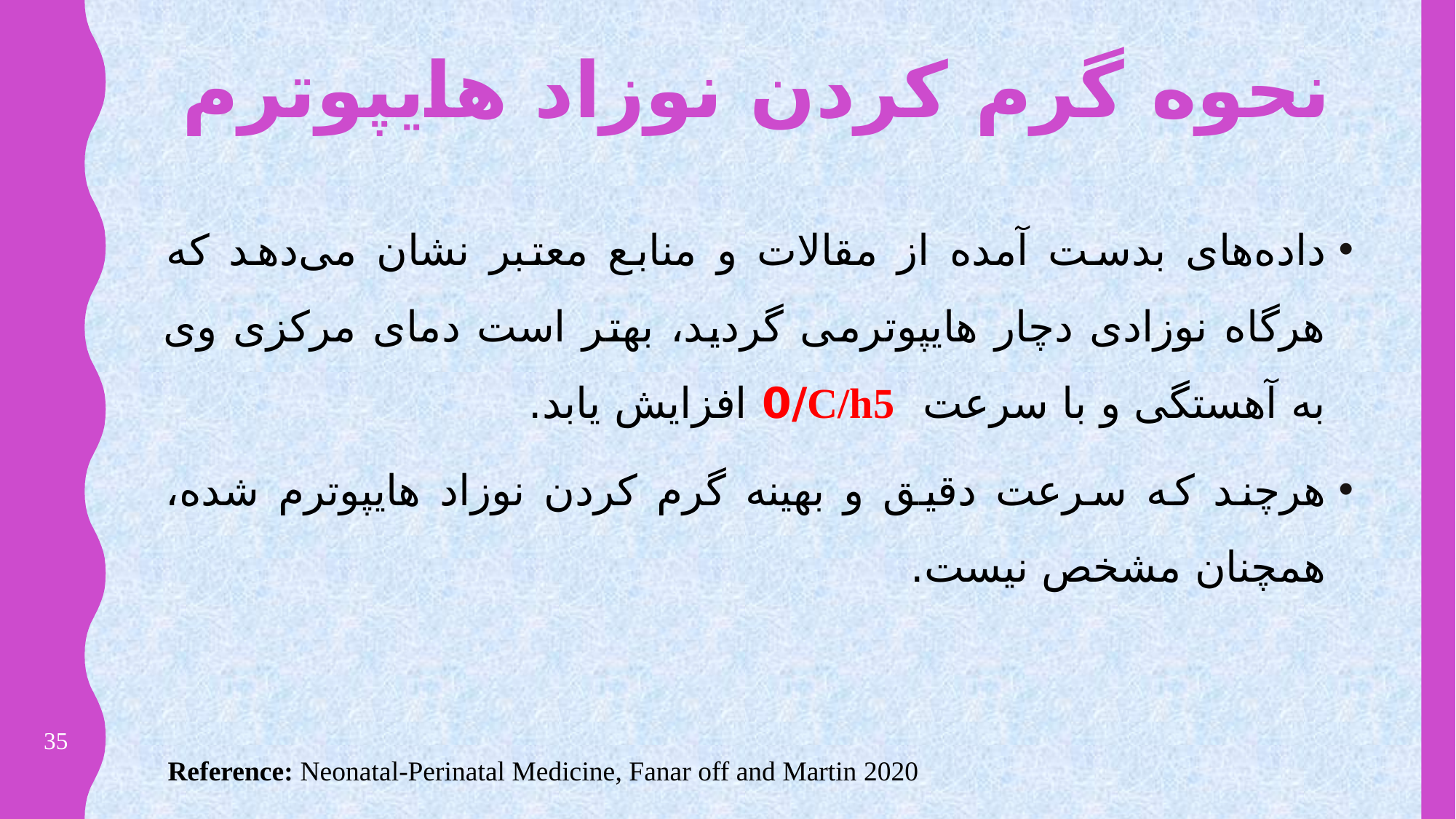

# نحوه گرم کردن نوزاد هایپوترم
داده‌های بدست آمده از مقالات و منابع معتبر نشان می‌دهد که هرگاه نوزادی دچار هایپوترمی گردید، بهتر است دمای مرکزی وی به آهستگی و با سرعت  C/h5‏/‏0 افزایش یابد.
هرچند که سرعت دقیق و بهینه گرم کردن نوزاد هایپوترم شده، همچنان مشخص نیست.

35
Reference: Neonatal-Perinatal Medicine, Fanar off and Martin 2020